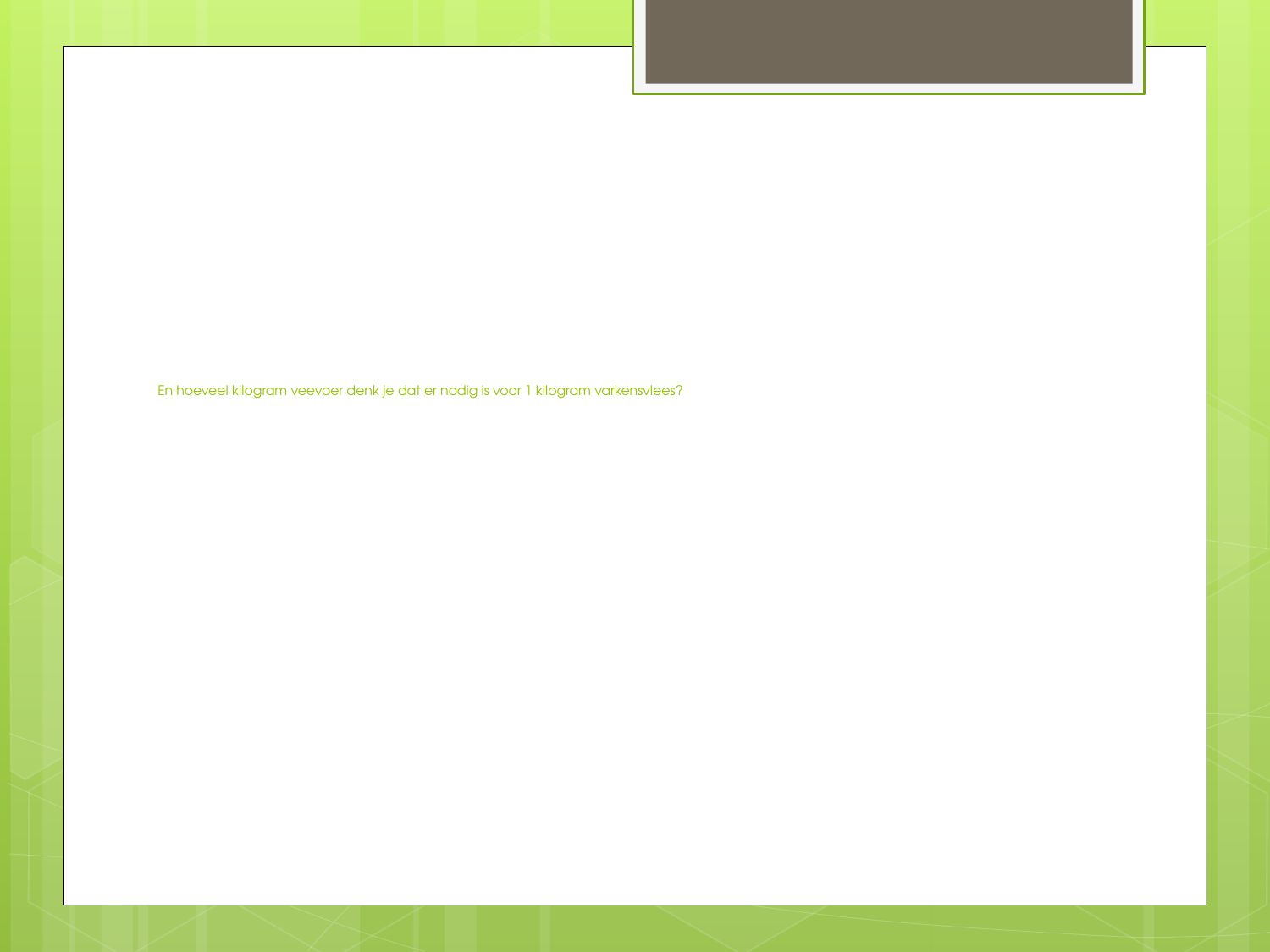

# En hoeveel kilogram veevoer denk je dat er nodig is voor 1 kilogram varkensvlees?